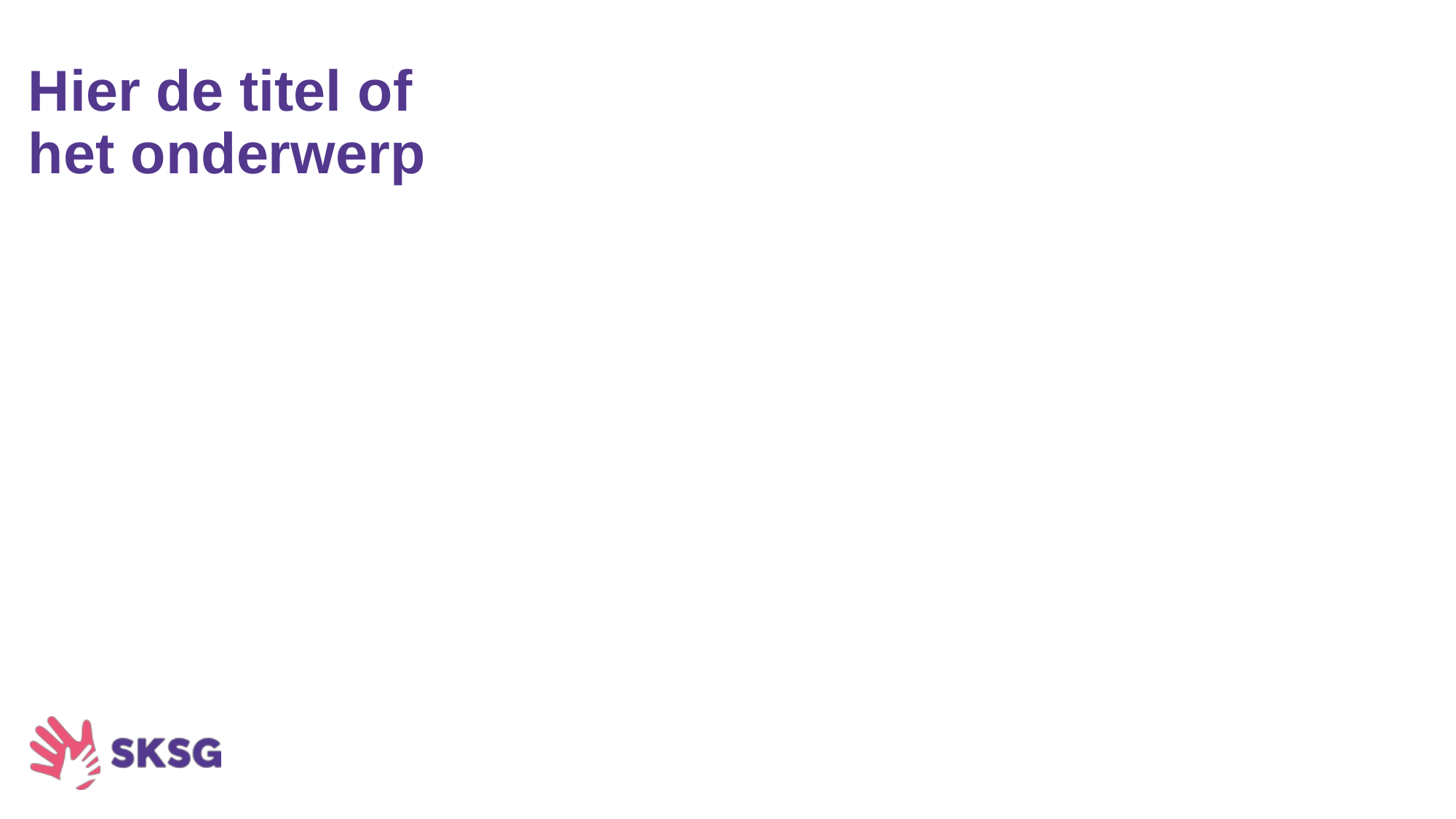

# Hier de titel of het onderwerp